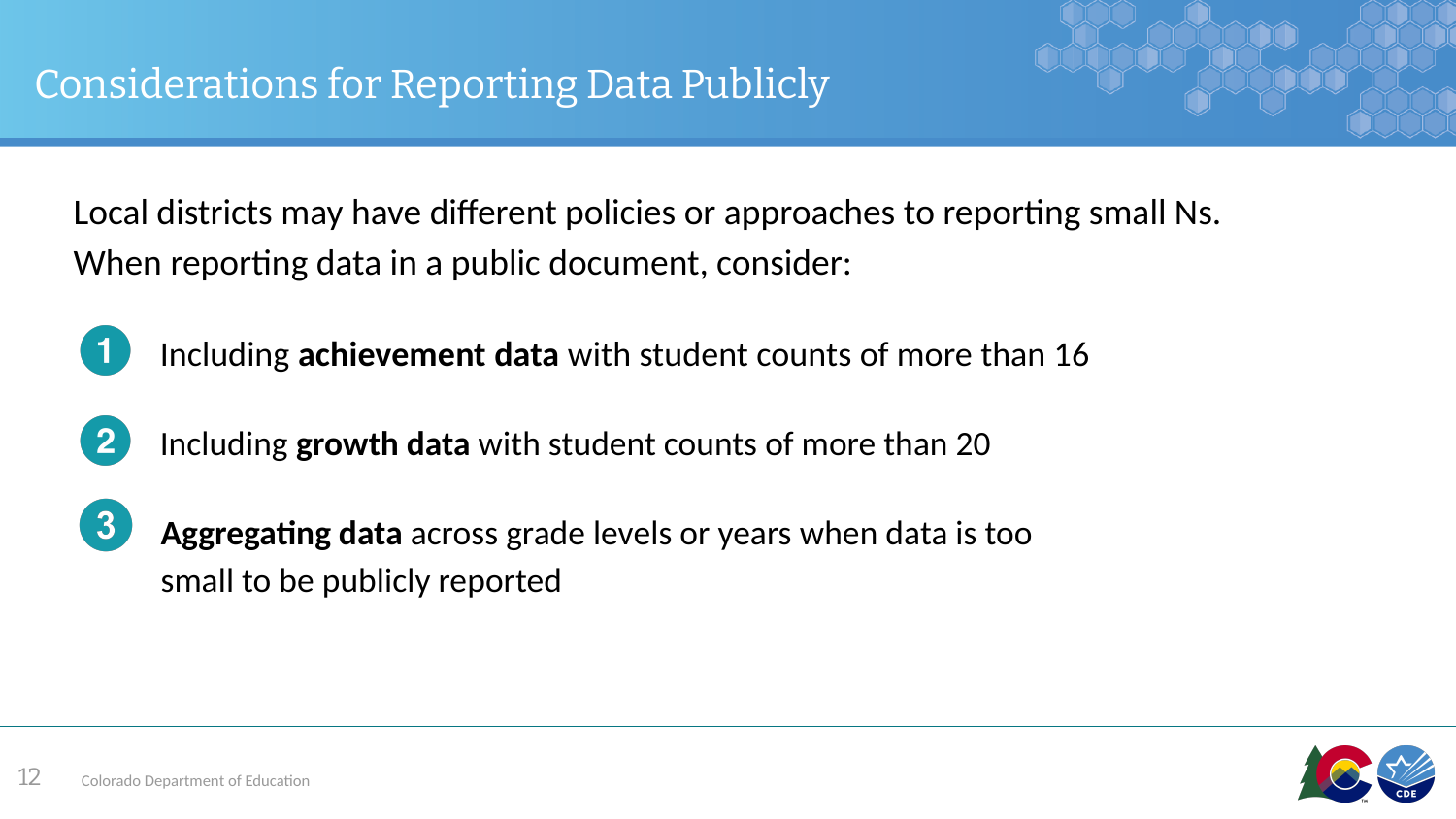

# Considerations for Reporting Data Publicly
Local districts may have different policies or approaches to reporting small Ns. When reporting data in a public document, consider:
Including achievement data with student counts of more than 16
Including growth data with student counts of more than 20
Aggregating data across grade levels or years when data is too small to be publicly reported
12